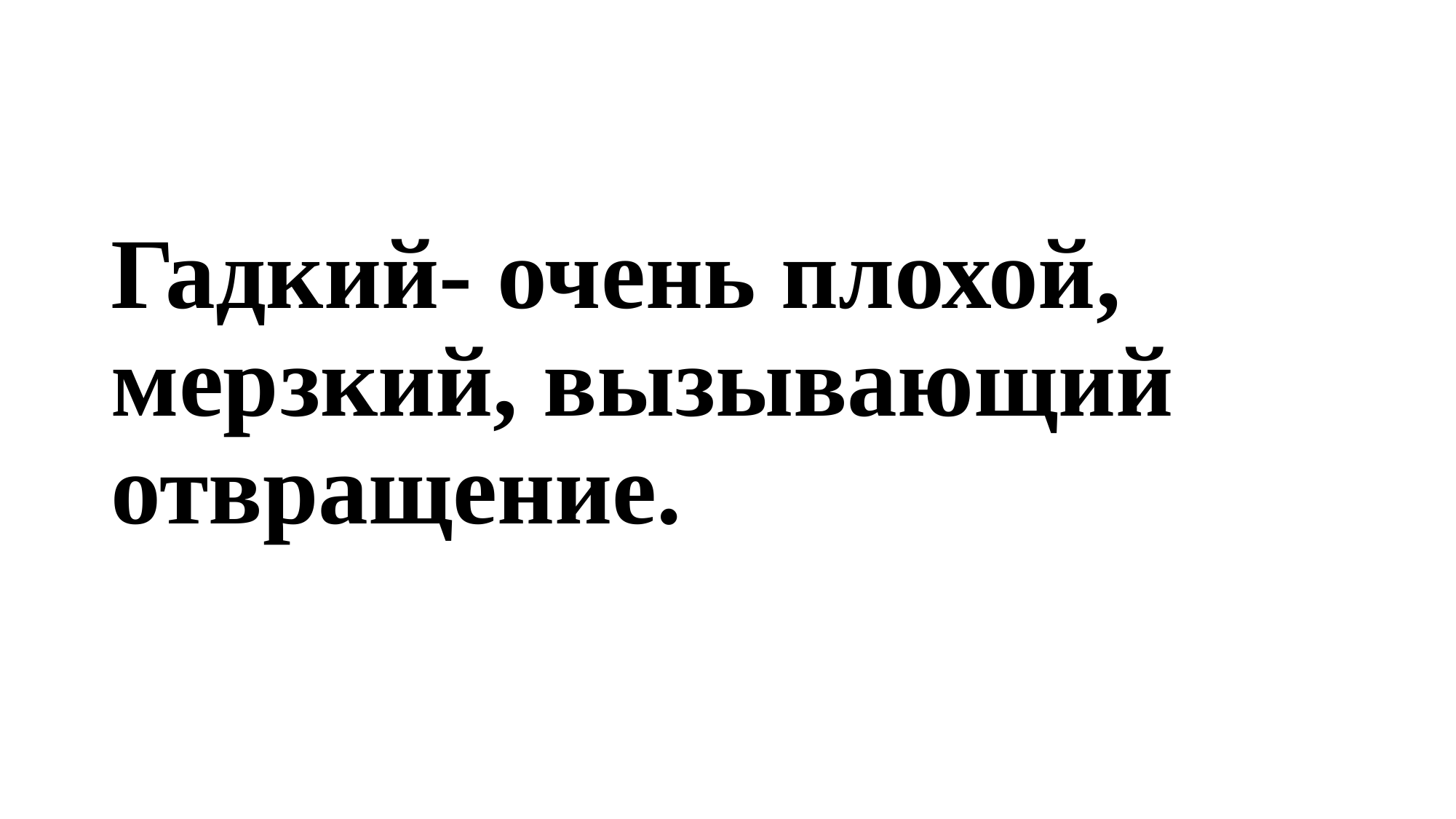

#
Гадкий- очень плохой, мерзкий, вызывающий отвращение.